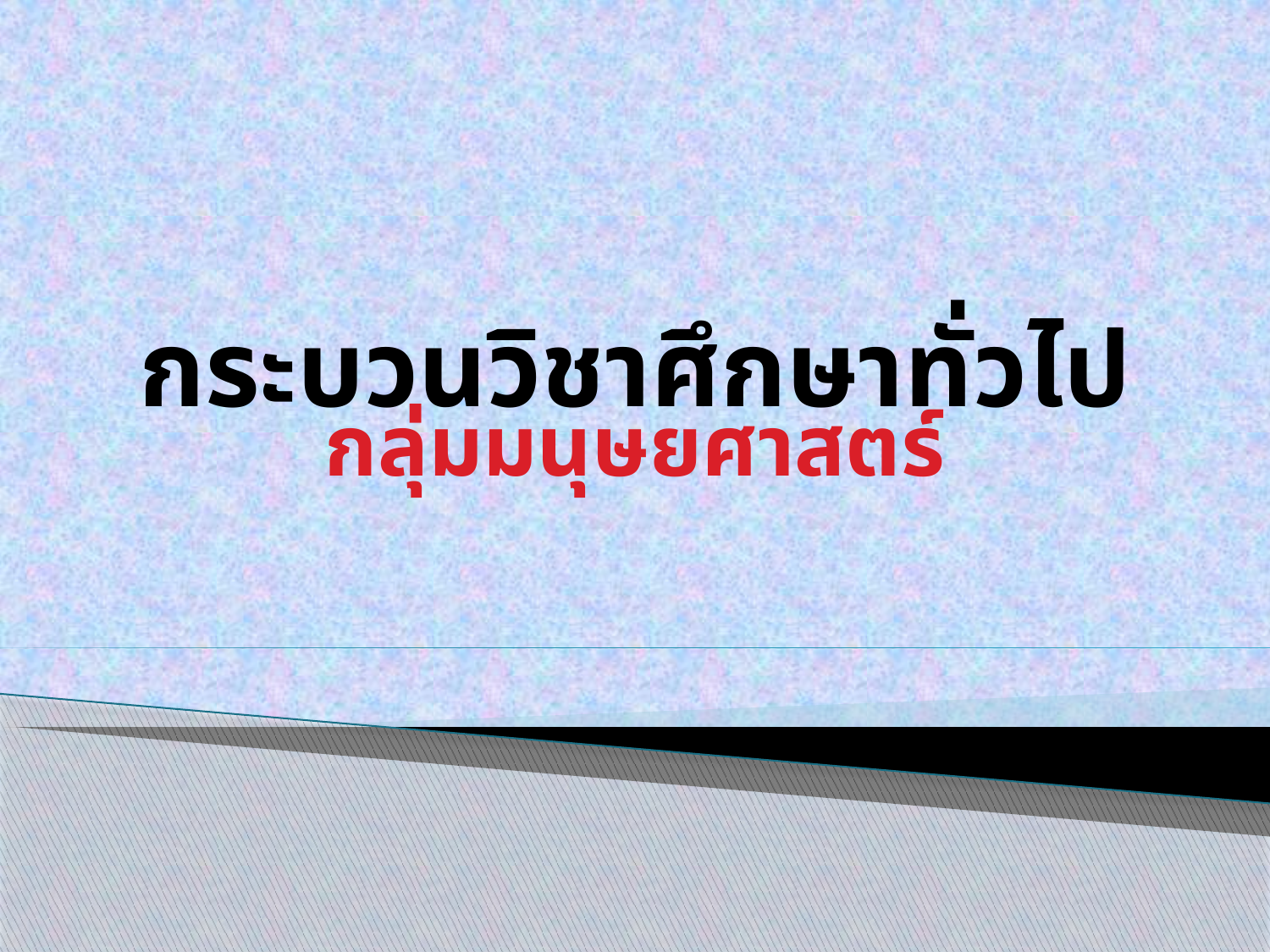

# กระบวนวิชาศึกษาทั่วไป
กลุ่มมนุษยศาสตร์